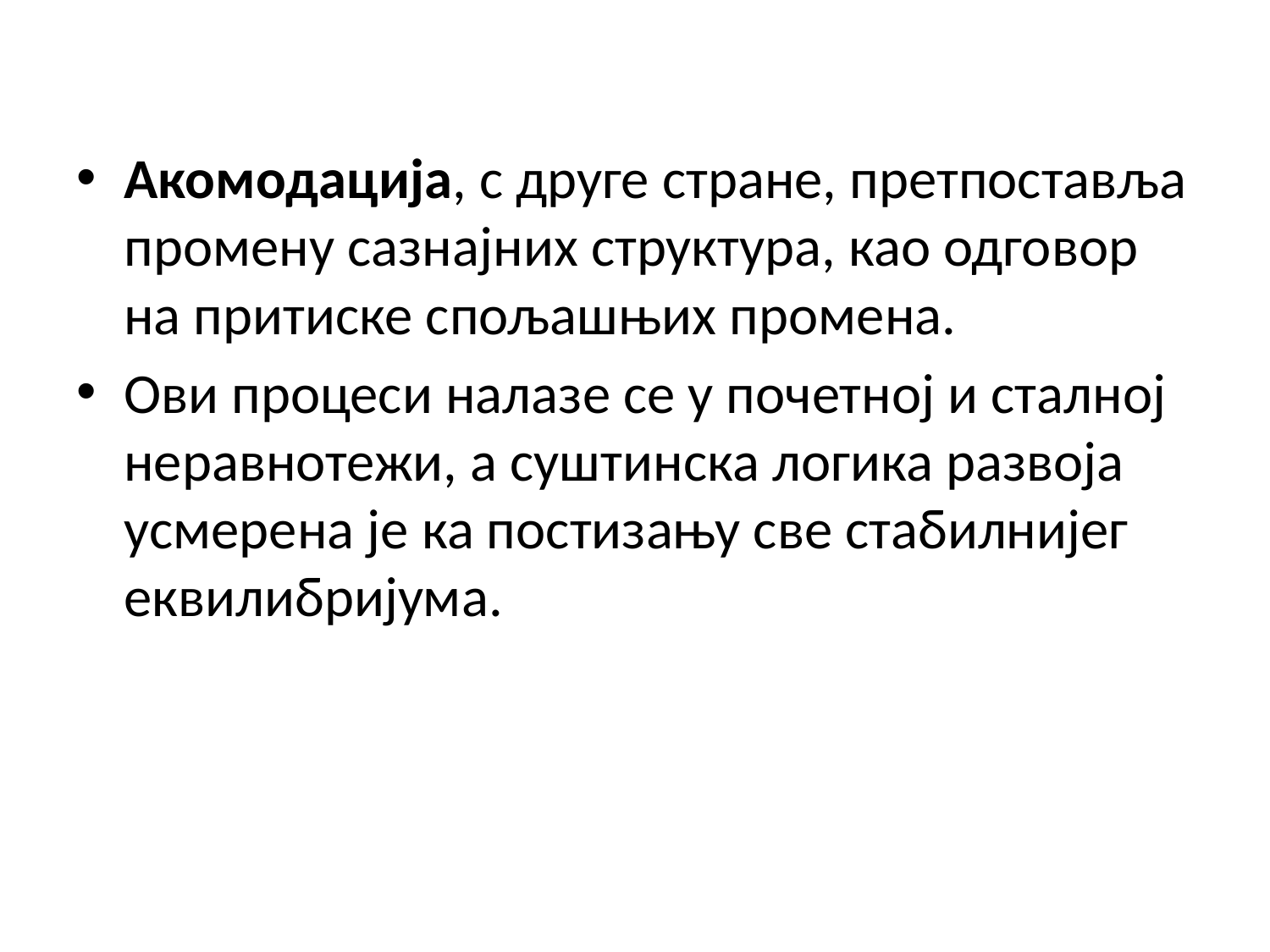

Акомодација, с друге стране, претпоставља промену сазнајних структура, као одговор на притиске спољашњих промена.
Ови процеси налазе се у почетној и сталној неравнотежи, а суштинска логика развоја усмерена је ка постизању све стабилнијег еквилибријума.